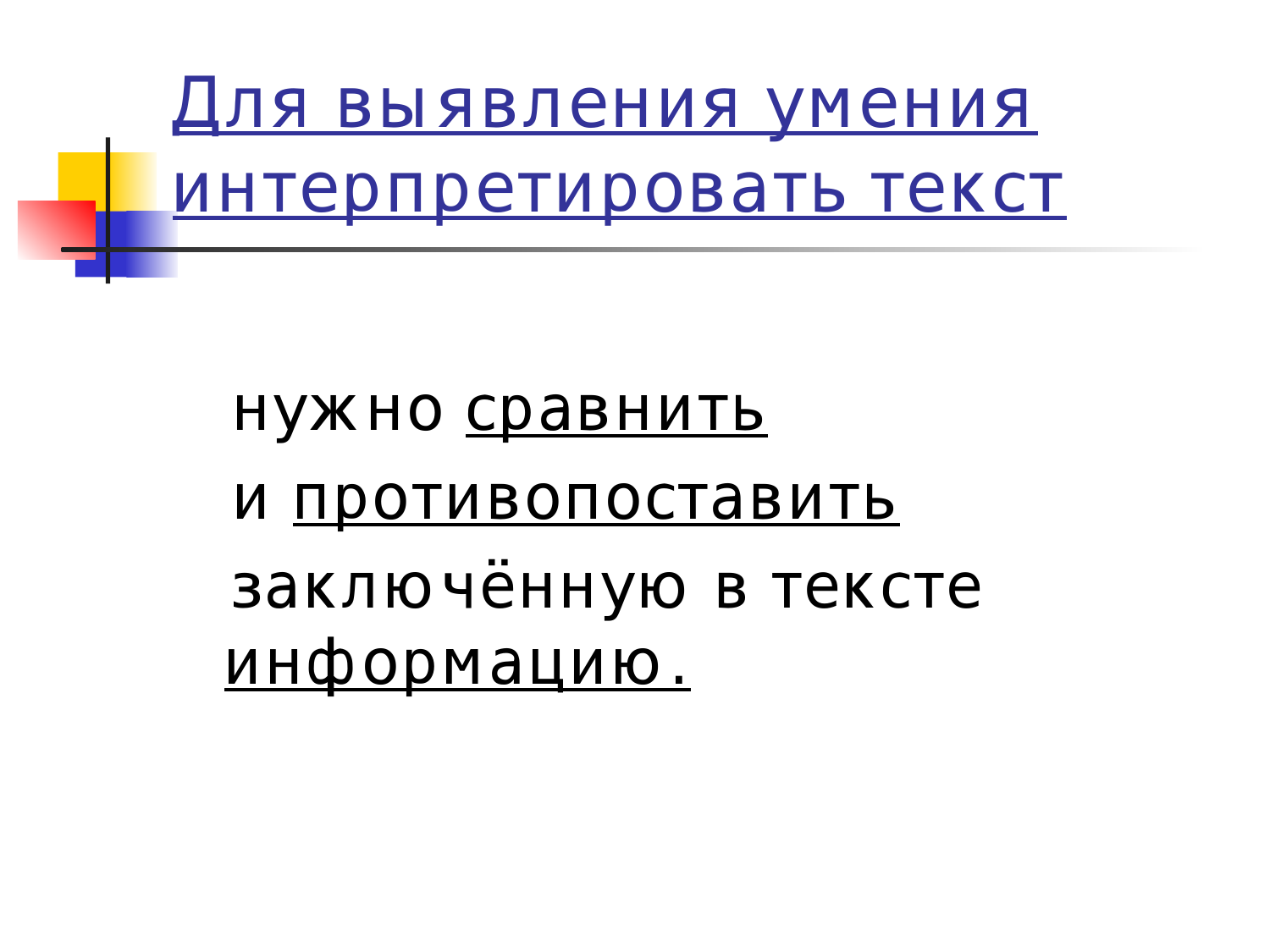

# Для выявления умения интерпретировать текст

   нужно сравнить
   и противопоставить
   заключённую в тексте       информацию.